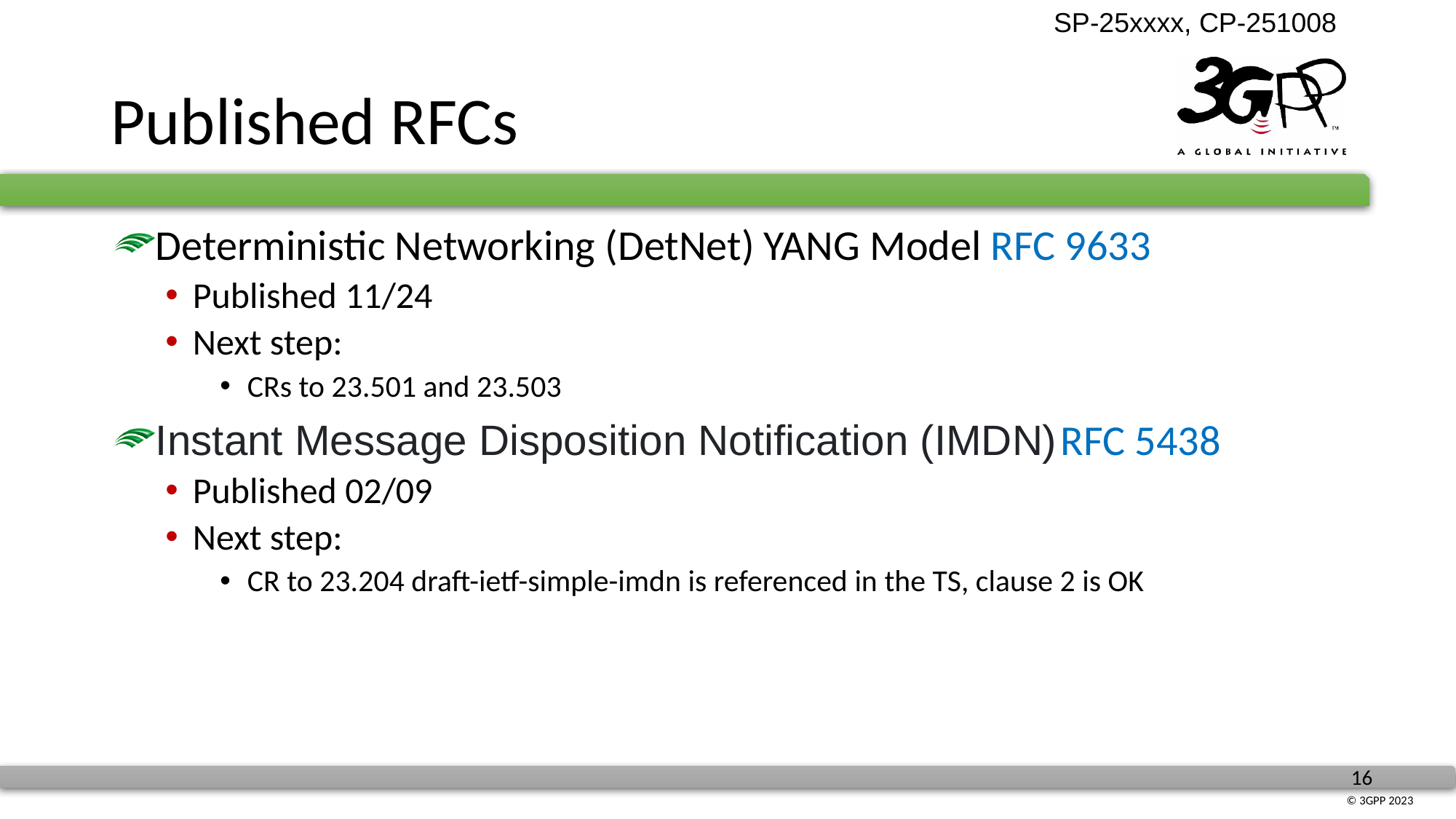

# Published RFCs
Deterministic Networking (DetNet) YANG Model RFC 9633
Published 11/24
Next step:
CRs to 23.501 and 23.503
Instant Message Disposition Notification (IMDN) RFC 5438
Published 02/09
Next step:
CR to 23.204 draft-ietf-simple-imdn is referenced in the TS, clause 2 is OK